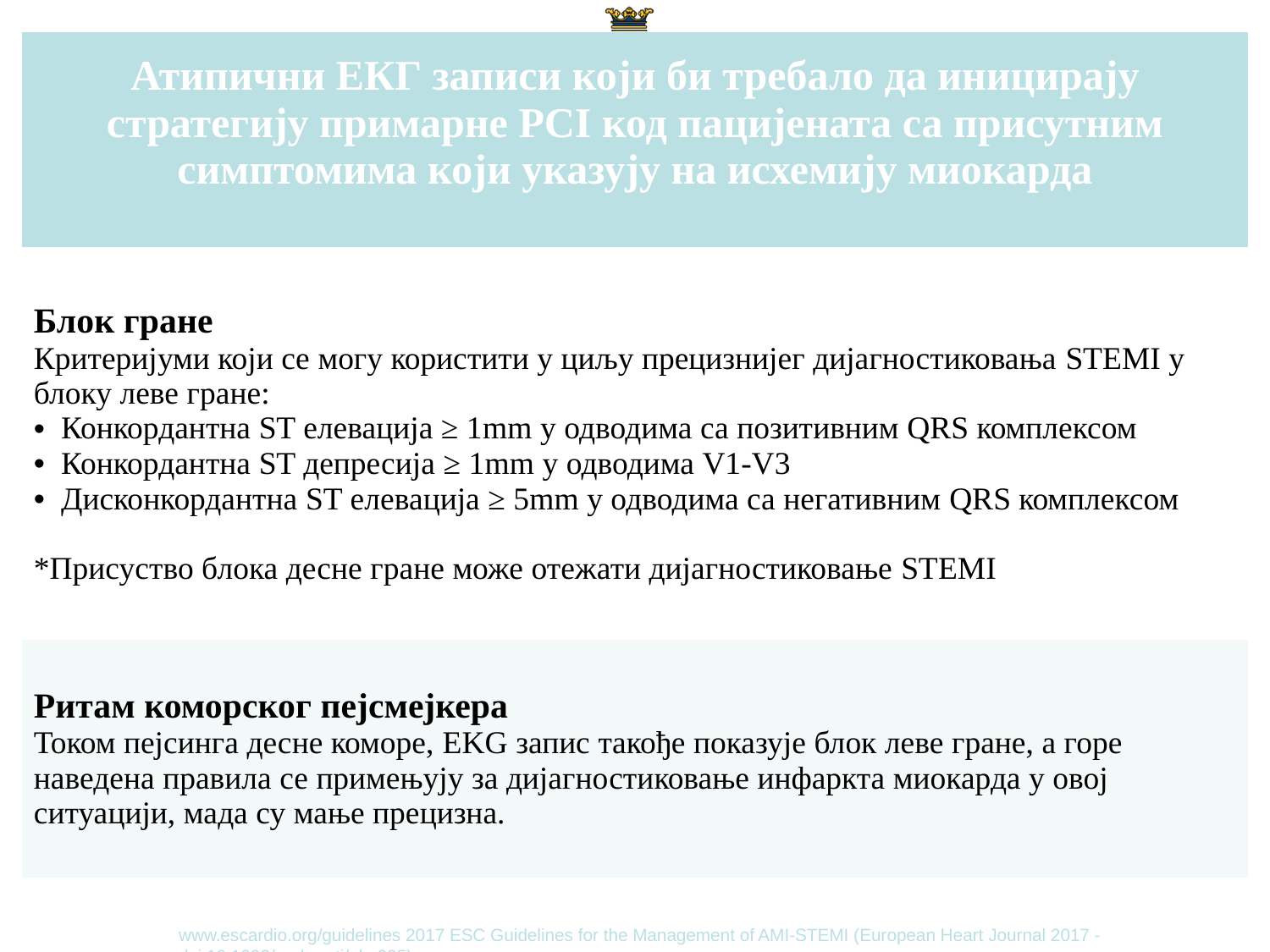

| Атипични ЕКГ записи који би требало да иницирају стратегију примарне PCI код пацијената са присутним симптомима који указују на исхемију миокарда |
| --- |
| Блок гране Критеријуми који се могу користити у циљу прецизнијег дијагностиковања STEMI у блоку леве гране: Конкордантна ST елевација ≥ 1mm у одводима са позитивним QRS комплексом Конкордантна ST депресија ≥ 1mm у одводима V1-V3 Дисконкордантна ST елевација ≥ 5mm у одводима са негативним QRS комплексом   \*Присуство блока десне гране може отежати дијагностиковање STEMI |
| Ритам коморског пејсмејкера Током пејсинга десне коморе, EKG запис такође показује блок леве гране, а горе наведена правила се примењују за дијагностиковање инфаркта миокарда у овој ситуацији, мада су мање прецизна. |
www.escardio.org/guidelines 2017 ESC Guidelines for the Management of AMI-STEMI (European Heart Journal 2017 - doi:10.1093/eurheartj/ehx095)